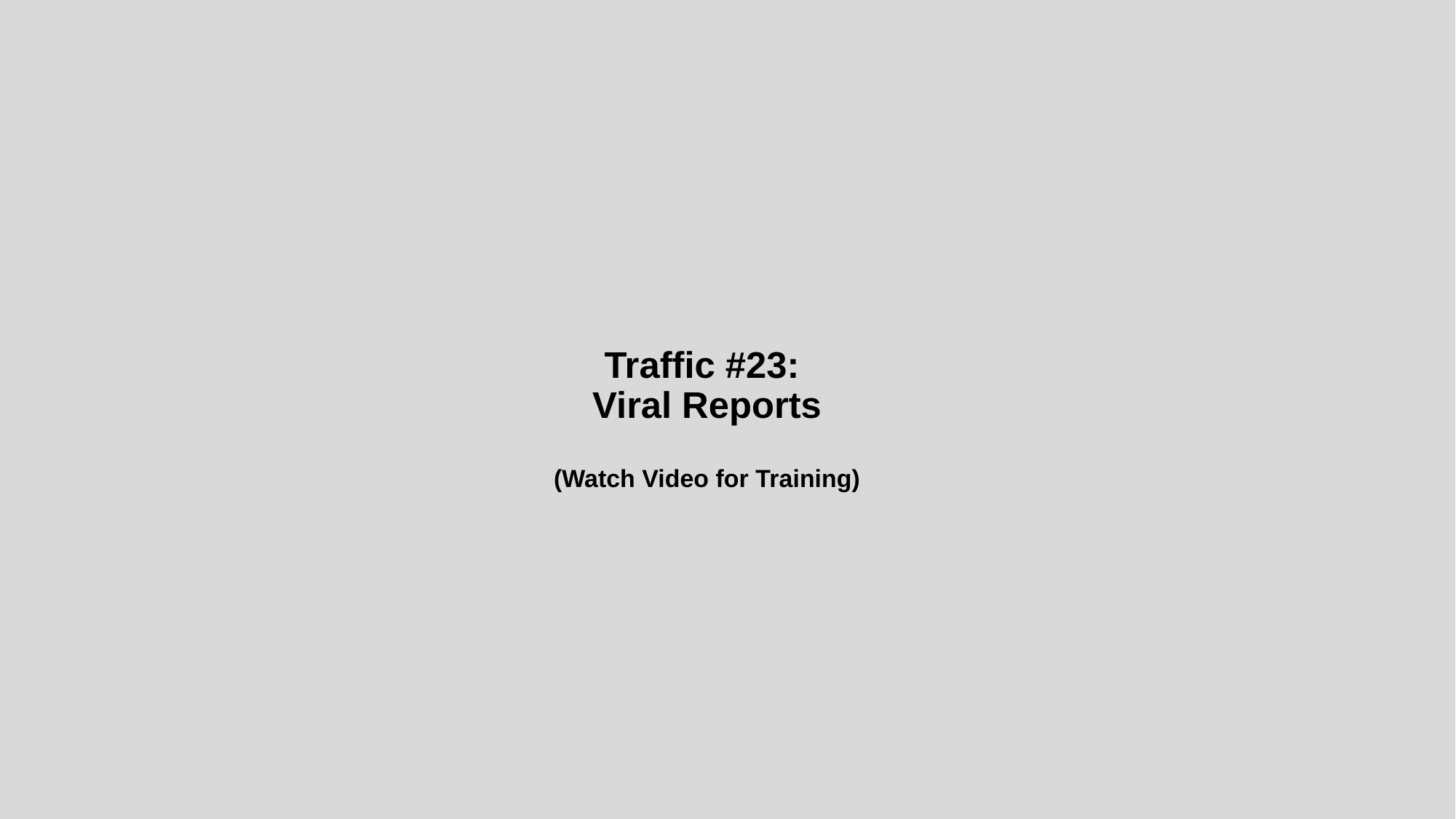

# Traffic #23: Viral Reports (Watch Video for Training)